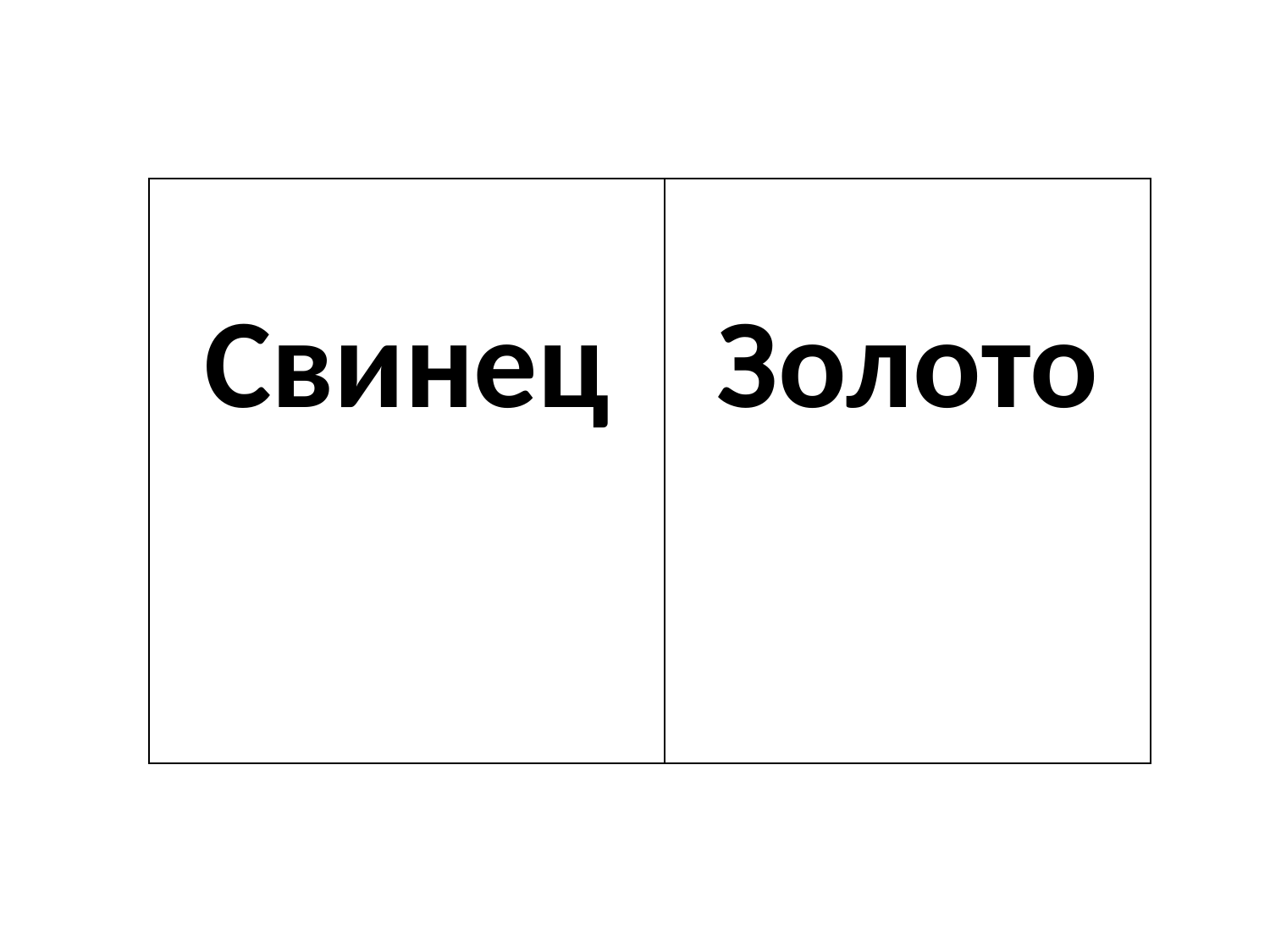

| Свинец | Золото |
| --- | --- |